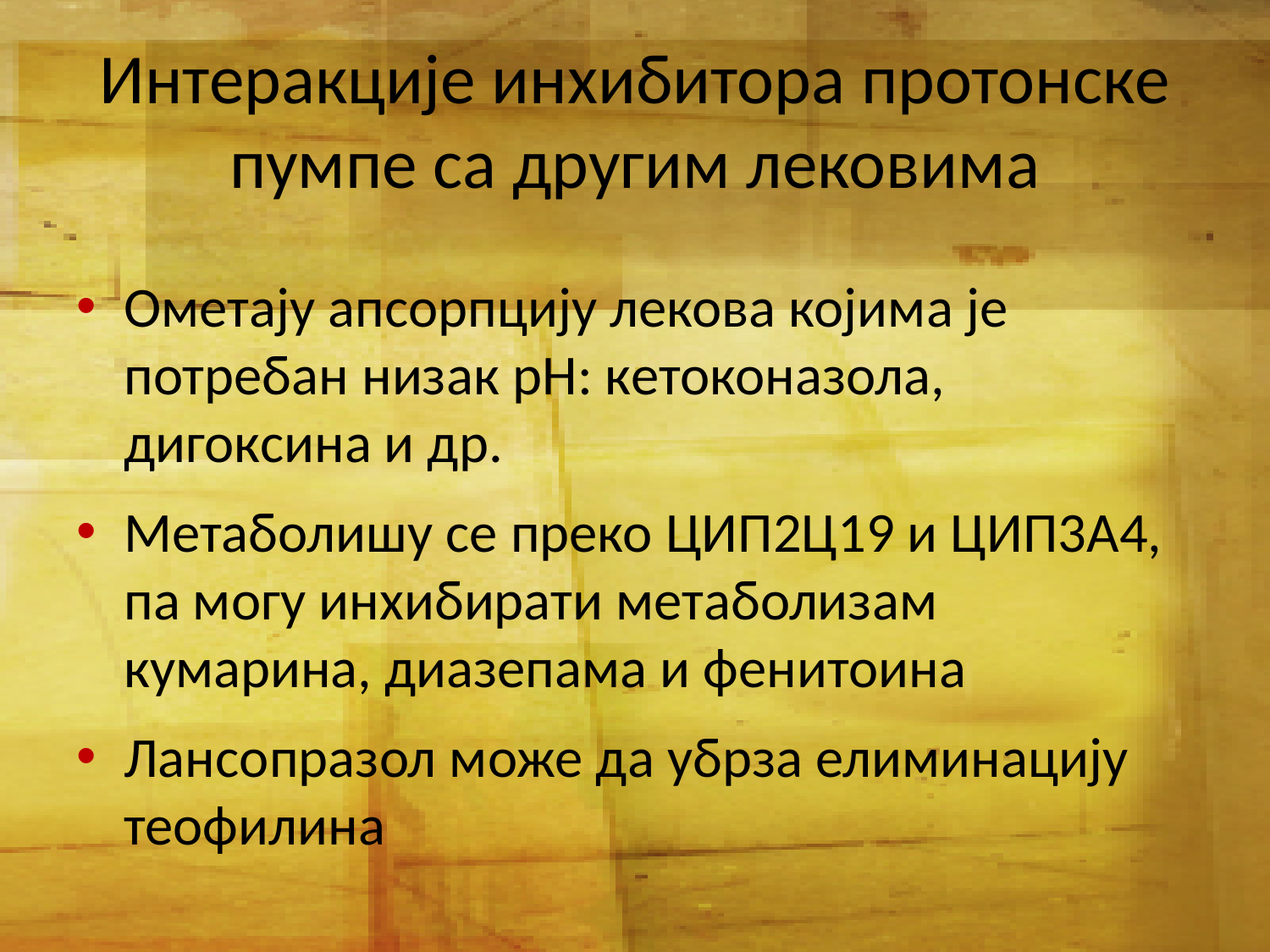

# Интеракције инхибитора протонске пумпе са другим лековима
Ометају апсорпцију лекова којима је потребан низак pH: кетоконазола, дигоксина и др.
Метаболишу се преко ЦИП2Ц19 и ЦИП3А4, па могу инхибирати метаболизам кумарина, диазепама и фенитоина
Лансопразол може да убрза елиминацију теофилина